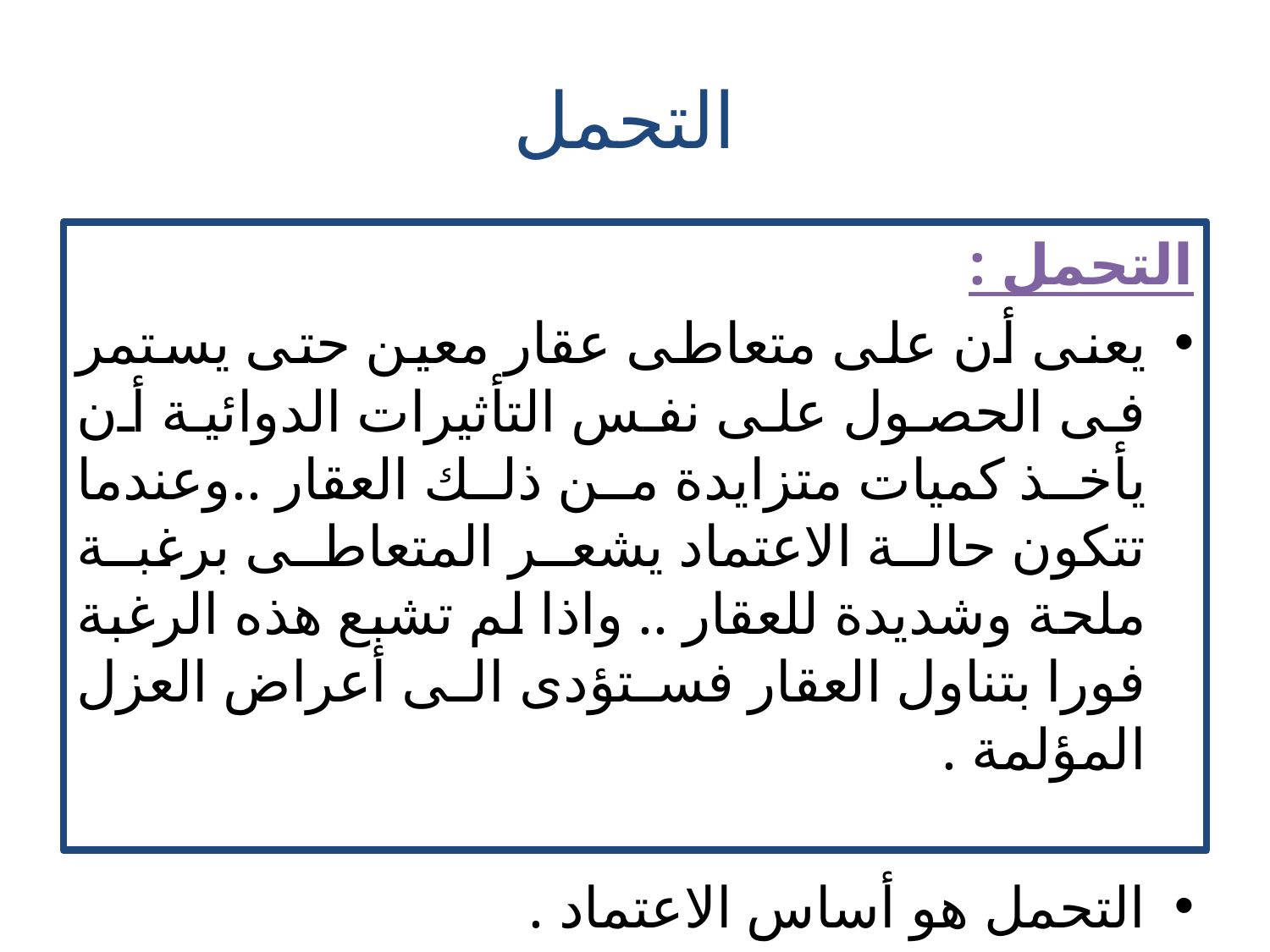

# التحمل
التحمل :
يعنى أن على متعاطى عقار معين حتى يستمر فى الحصول على نفس التأثيرات الدوائية أن يأخذ كميات متزايدة من ذلك العقار ..وعندما تتكون حالة الاعتماد يشعر المتعاطى برغبة ملحة وشديدة للعقار .. واذا لم تشبع هذه الرغبة فورا بتناول العقار فستؤدى الى أعراض العزل المؤلمة .

التحمل هو أساس الاعتماد .